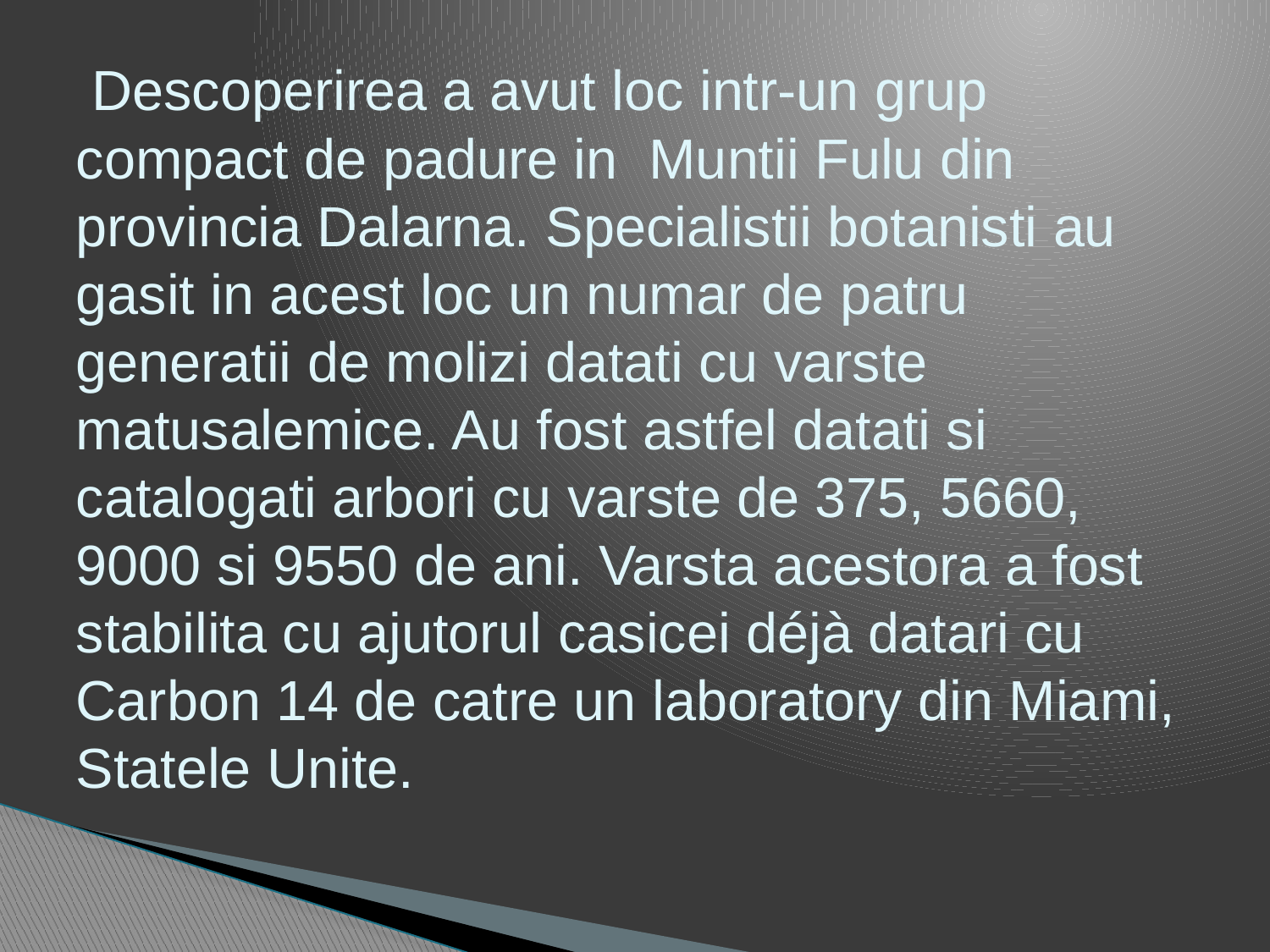

# Descoperirea a avut loc intr-un grup compact de padure in  Muntii Fulu din provincia Dalarna. Specialistii botanisti au gasit in acest loc un numar de patru generatii de molizi datati cu varste matusalemice. Au fost astfel datati si catalogati arbori cu varste de 375, 5660, 9000 si 9550 de ani. Varsta acestora a fost stabilita cu ajutorul casicei déjà datari cu Carbon 14 de catre un laboratory din Miami, Statele Unite.